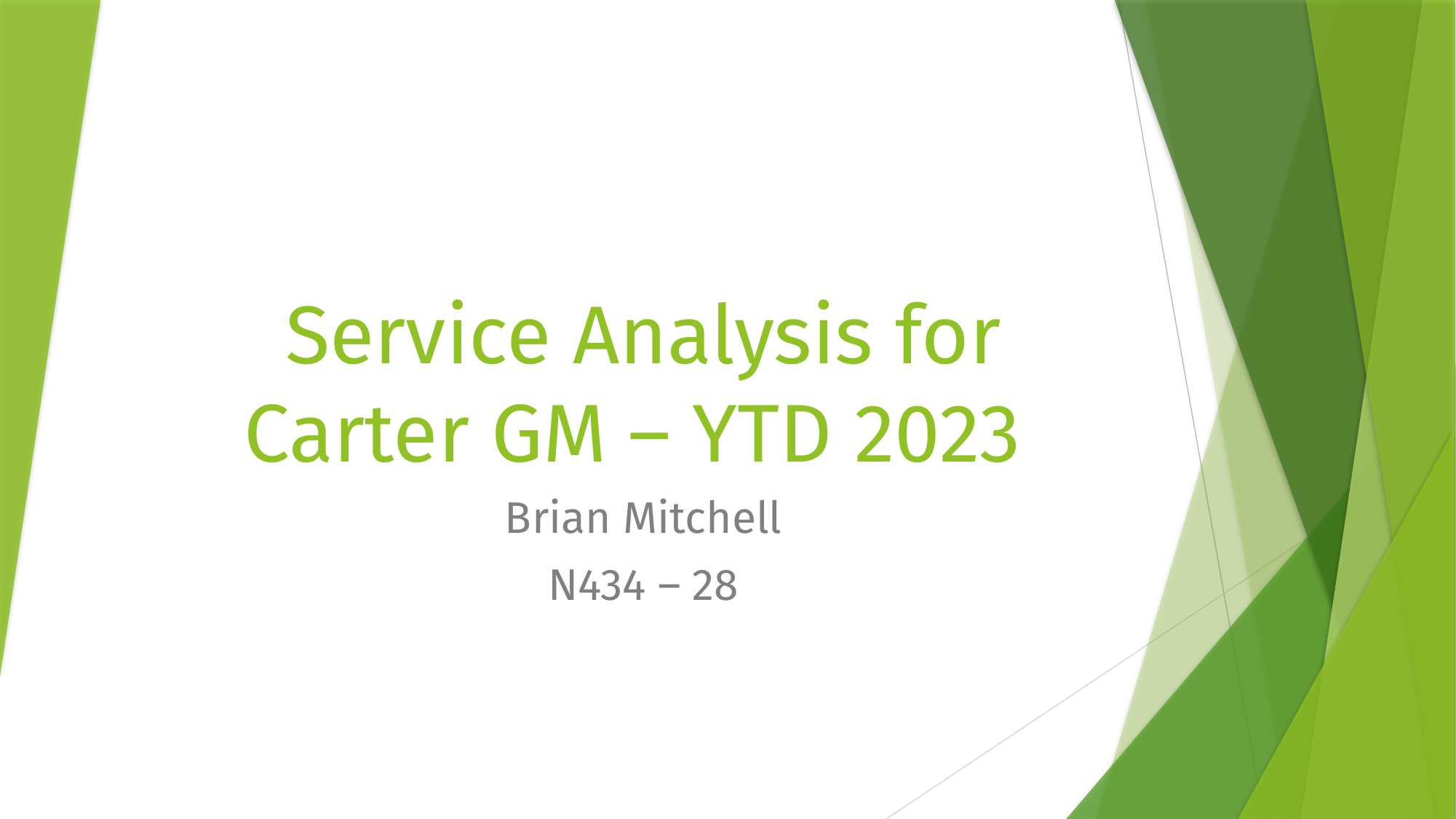

# Service Analysis for Carter GM – YTD 2023
Brian Mitchell
N434 – 28